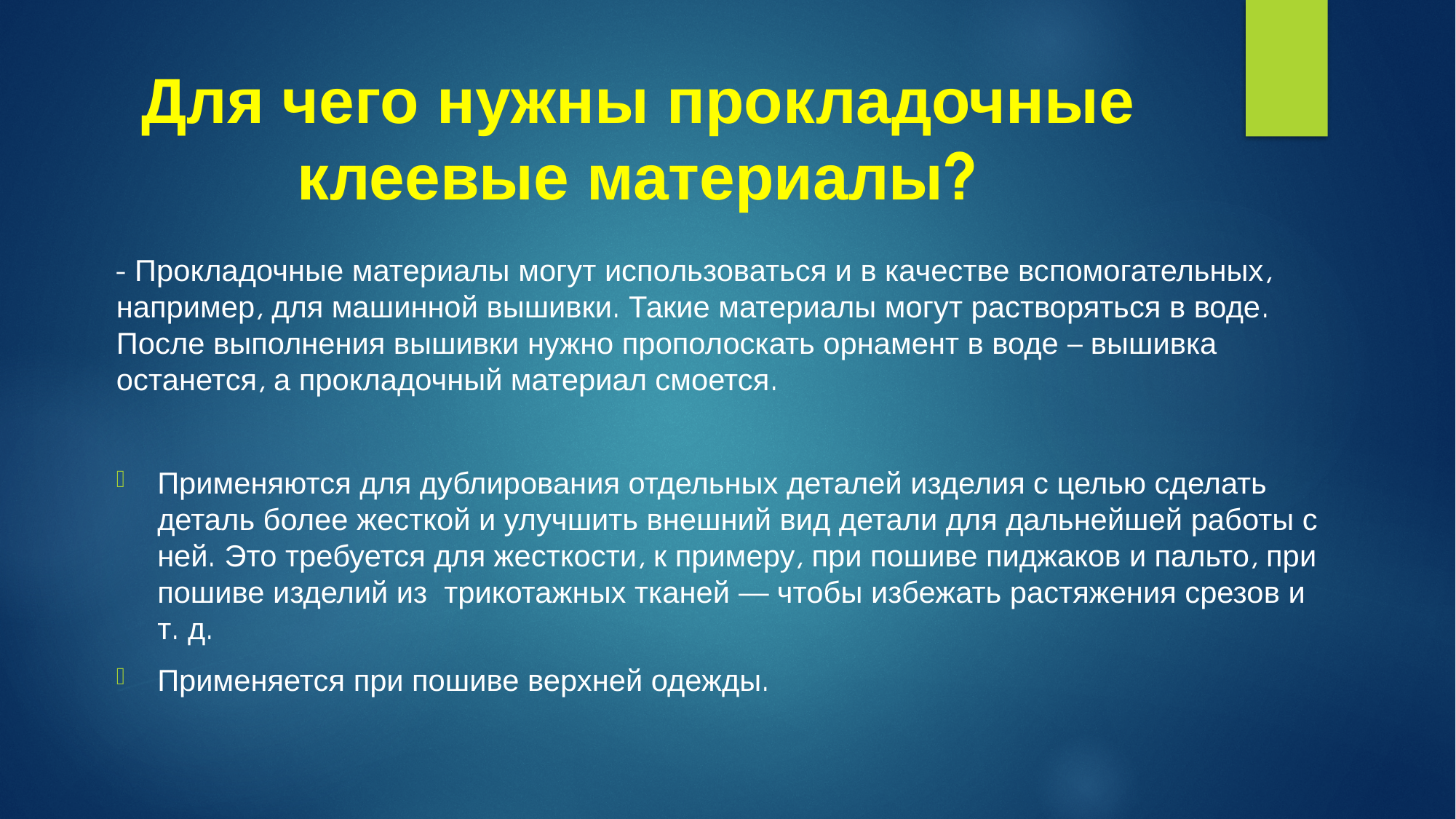

# Для чего нужны прокладочные клеевые материалы?
- Прокладочные материалы могут использоваться и в качестве вспомогательных, например, для машинной вышивки. Такие материалы могут растворяться в воде. После выполнения вышивки нужно прополоскать орнамент в воде – вышивка останется, а прокладочный материал смоется.

Применяются для дублирования отдельных деталей изделия с целью сделать деталь более жесткой и улучшить внешний вид детали для дальнейшей работы с ней. Это требуется для жесткости, к примеру, при пошиве пиджаков и пальто, при пошиве изделий из  трикотажных тканей — чтобы избежать растяжения срезов и т. д.
Применяется при пошиве верхней одежды.